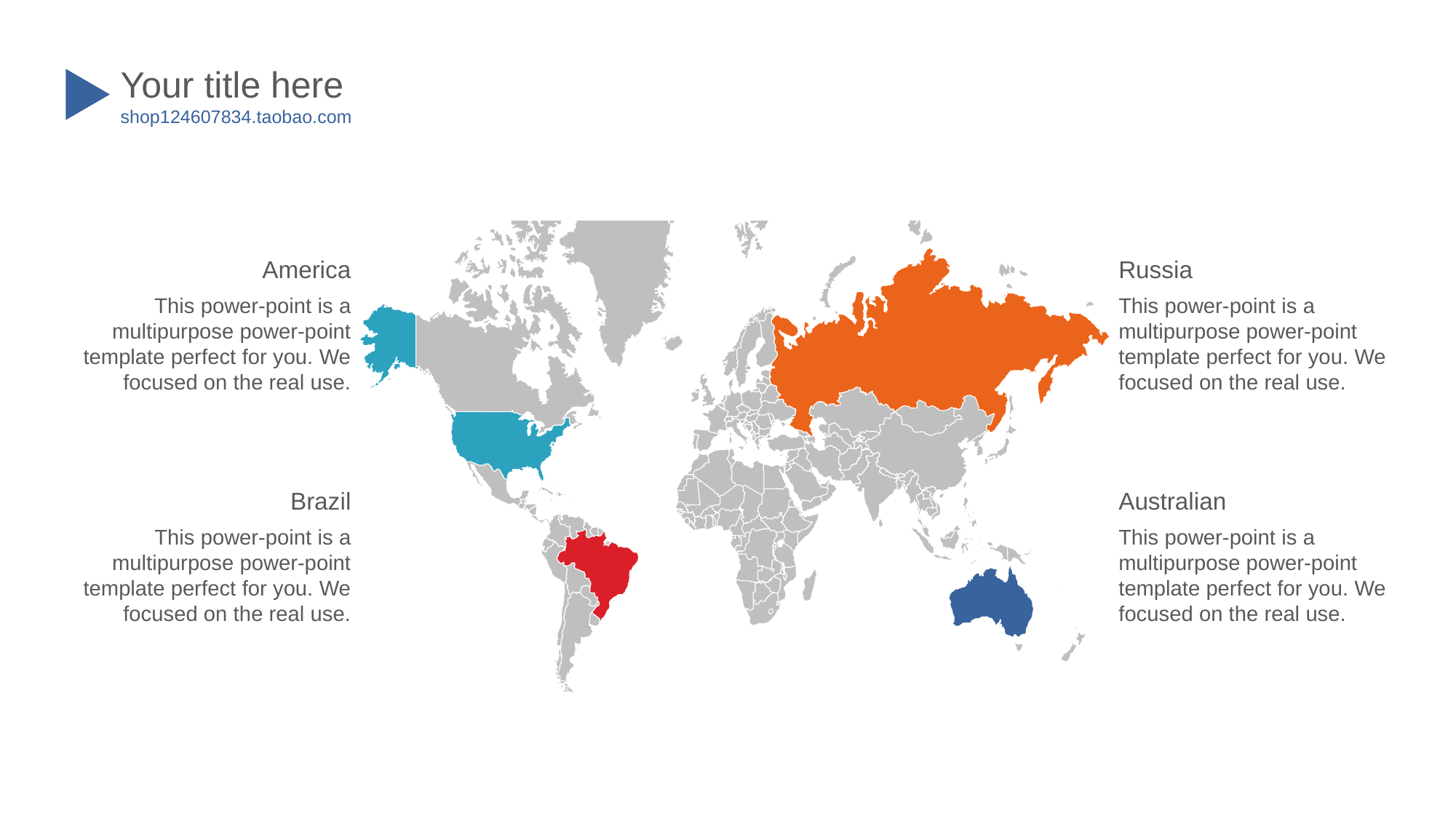

Your title here
shop124607834.taobao.com

America
This power-point is a multipurpose power-point template perfect for you. We focused on the real use.
Russia
This power-point is a multipurpose power-point template perfect for you. We focused on the real use.
Brazil
This power-point is a multipurpose power-point template perfect for you. We focused on the real use.
Australian
This power-point is a multipurpose power-point template perfect for you. We focused on the real use.